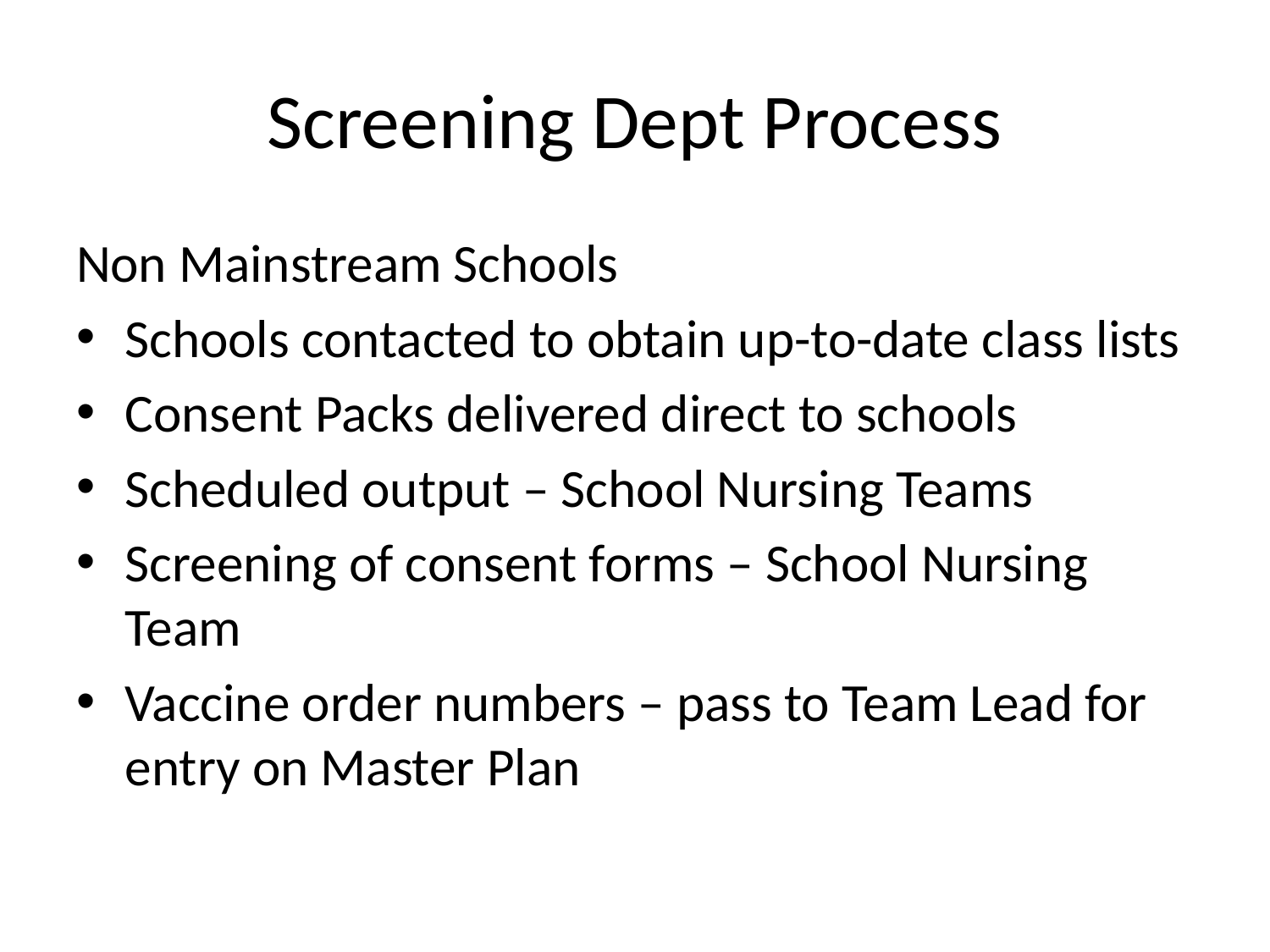

# Screening Dept Process
Non Mainstream Schools
Schools contacted to obtain up-to-date class lists
Consent Packs delivered direct to schools
Scheduled output – School Nursing Teams
Screening of consent forms – School Nursing Team
Vaccine order numbers – pass to Team Lead for entry on Master Plan